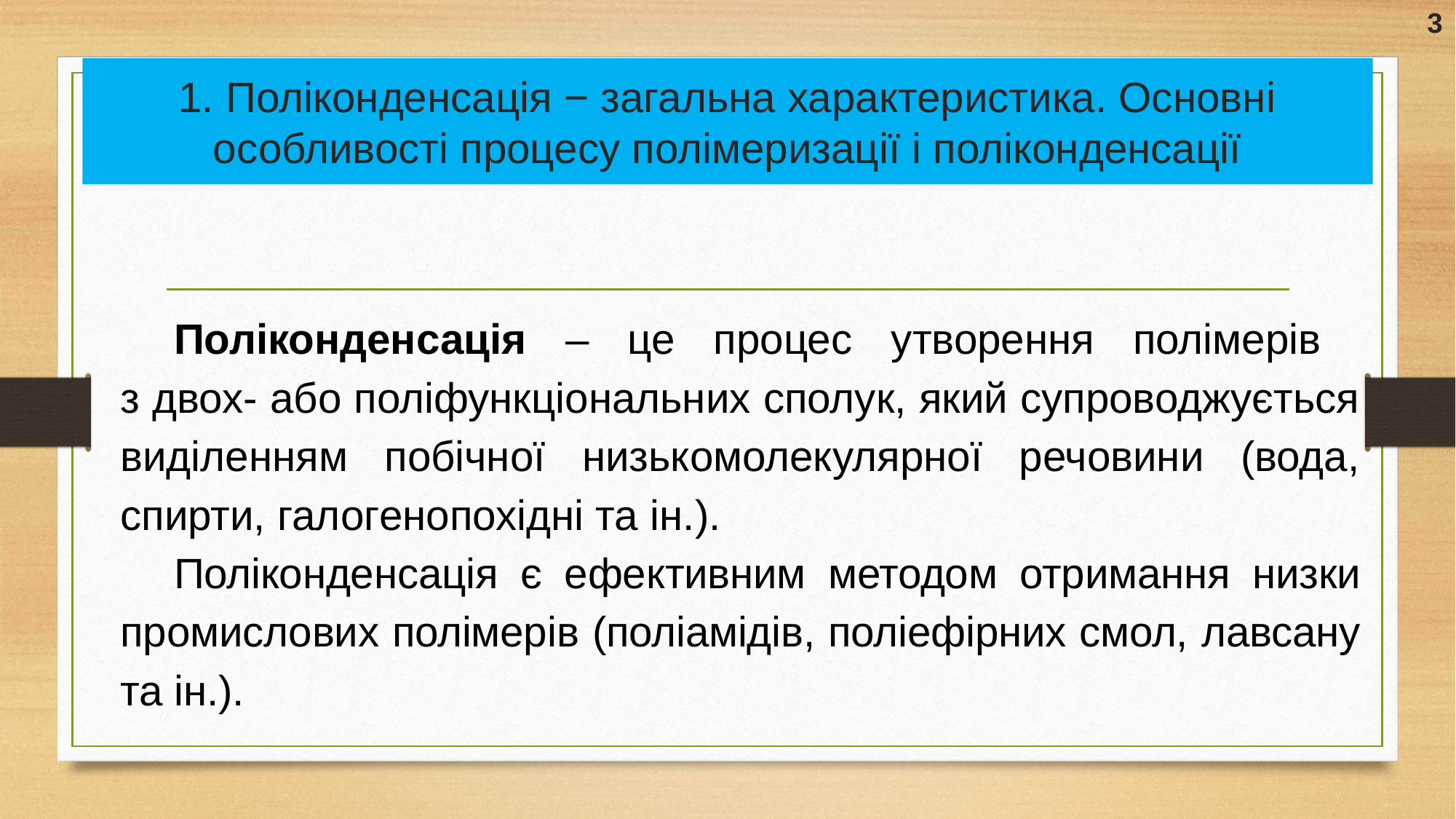

3
# 1. Поліконденсація − загальна характеристика. Основні особливості процесу полімеризації і поліконденсації
Поліконденсація – це процес утворення полімерів
з двох- або поліфункціональних сполук, який супроводжується виділенням побічної низькомолекулярної речовини (вода, спирти, галогенопохідні та ін.).
Поліконденсація є ефективним методом отримання низки промислових полімерів (поліамідів, поліефірних смол, лавсану та ін.).